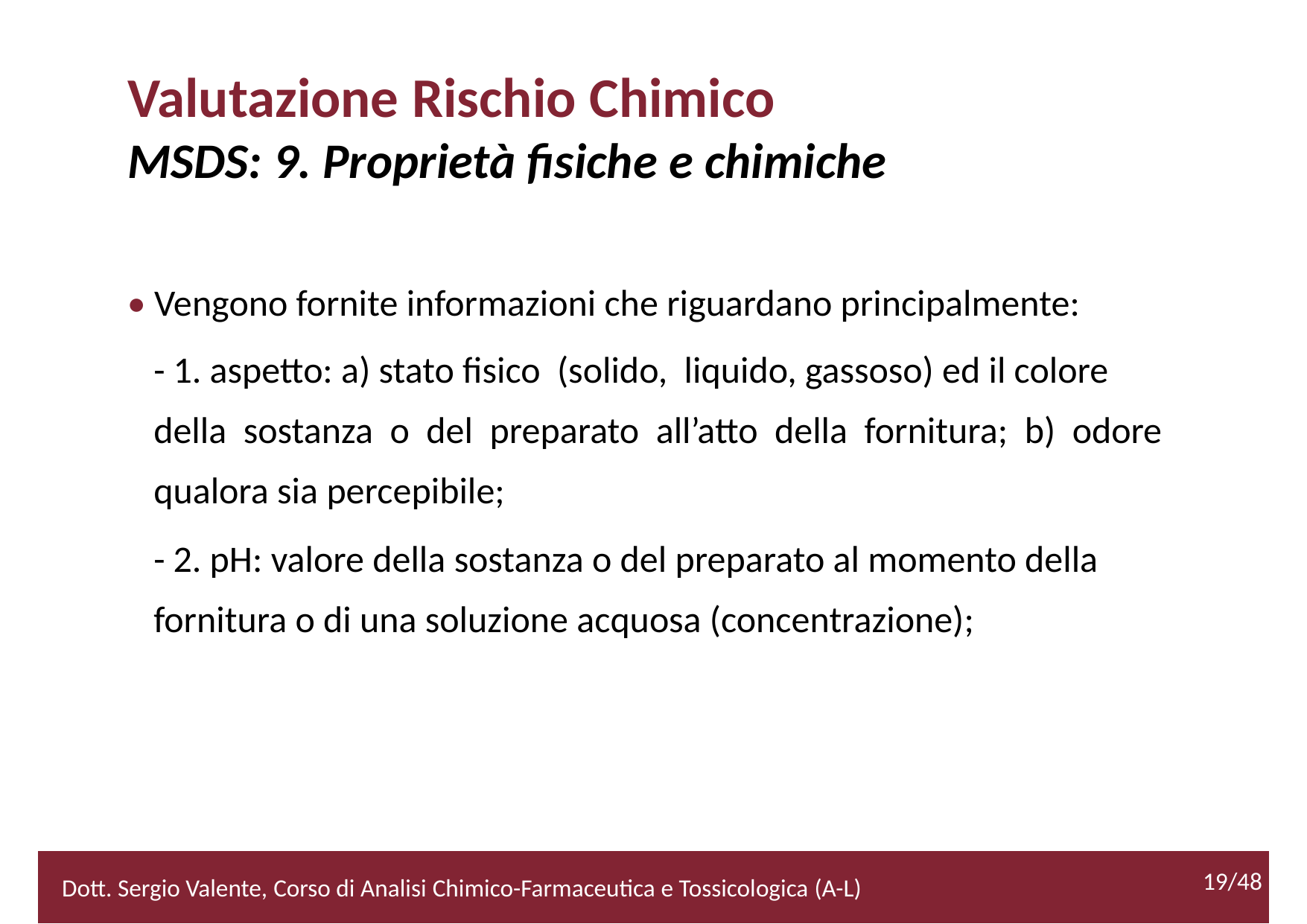

Valutazione Rischio Chimico
MSDS: 9. Proprietà fisiche e chimiche
• Vengono fornite informazioni che riguardano principalmente:

	- 1. aspetto: a) stato fisico  (solido,  liquido, gassoso) ed il colore

	della  sostanza  o  del  preparato  all’atto  della  fornitura;  b)  odore

	qualora sia percepibile;

	- 2. pH: valore della sostanza o del preparato al momento della

	fornitura o di una soluzione acquosa (concentrazione);

19/48
2/52
Dott. Sergio Valente, Corso di Analisi Chimico-Farmaceutica e Tossicologica (A-L)